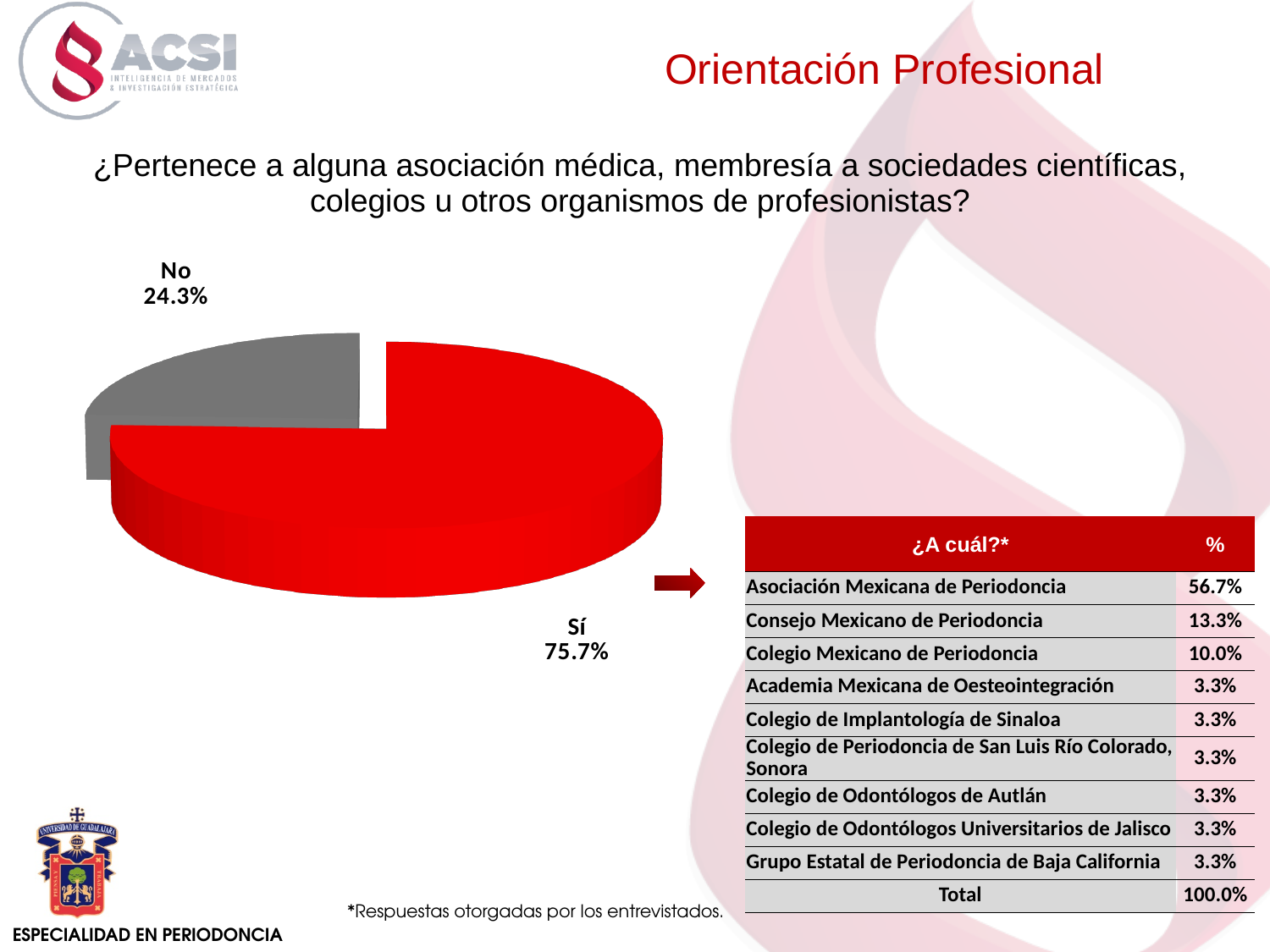

Orientación Profesional

[unsupported chart]

¿Pertenece a alguna asociación médica, membresía a sociedades científicas, colegios u otros organismos de profesionistas?
| ¿A cuál?\* | % |
| --- | --- |
| Asociación Mexicana de Periodoncia | 56.7% |
| Consejo Mexicano de Periodoncia | 13.3% |
| Colegio Mexicano de Periodoncia | 10.0% |
| Academia Mexicana de Oesteointegración | 3.3% |
| Colegio de Implantología de Sinaloa | 3.3% |
| Colegio de Periodoncia de San Luis Río Colorado, Sonora | 3.3% |
| Colegio de Odontólogos de Autlán | 3.3% |
| Colegio de Odontólogos Universitarios de Jalisco | 3.3% |
| Grupo Estatal de Periodoncia de Baja California | 3.3% |
| Total | 100.0% |

*Respuestas otorgadas por los entrevistados.